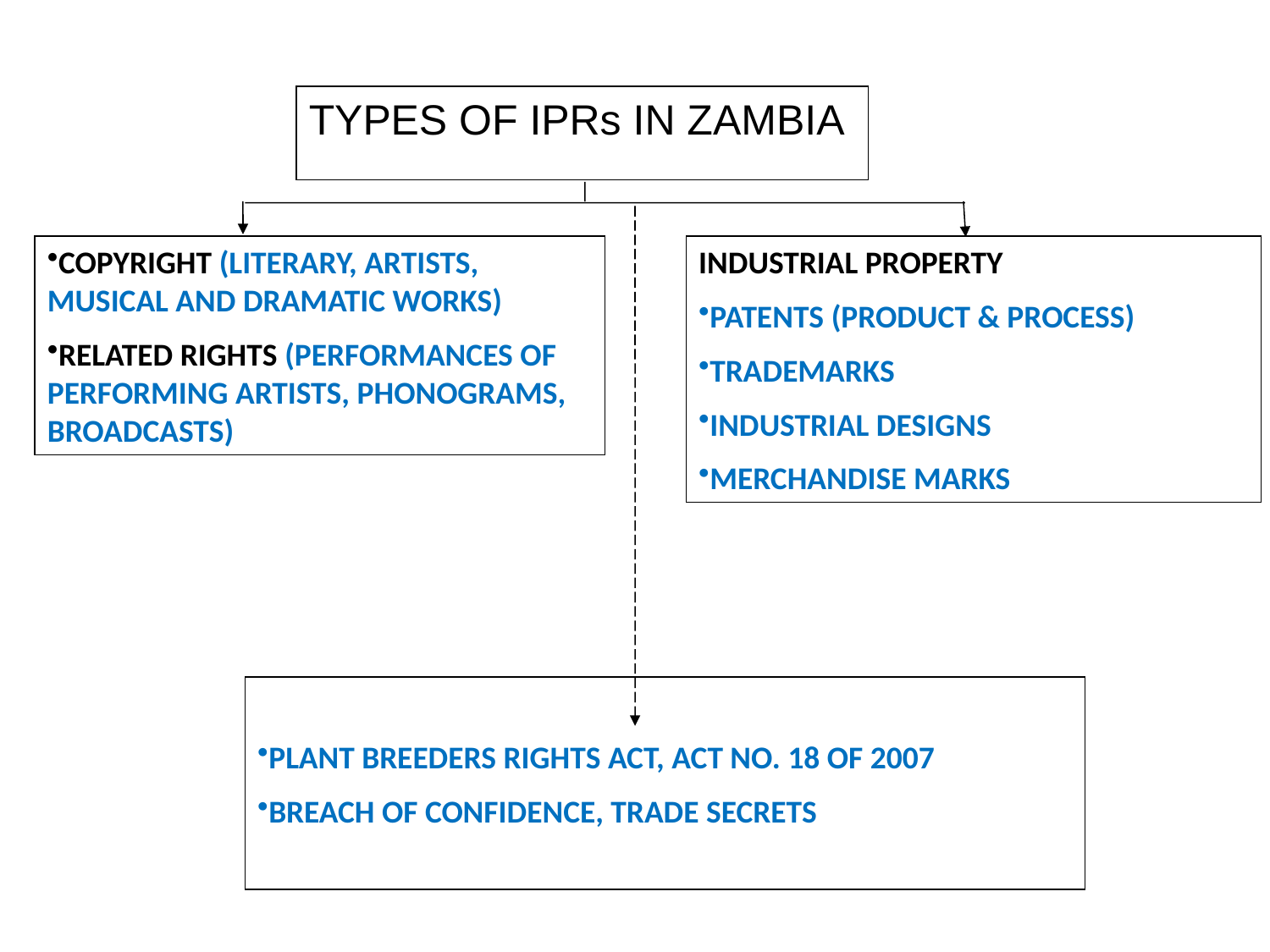

TYPES OF IPRs IN ZAMBIA

COPYRIGHT (LITERARY, ARTISTS, MUSICAL AND DRAMATIC WORKS)
RELATED RIGHTS (PERFORMANCES OF PERFORMING ARTISTS, PHONOGRAMS, BROADCASTS)
INDUSTRIAL PROPERTY
PATENTS (PRODUCT & PROCESS)
TRADEMARKS
INDUSTRIAL DESIGNS
MERCHANDISE MARKS

PLANT BREEDERS RIGHTS ACT, ACT NO. 18 OF 2007
BREACH OF CONFIDENCE, TRADE SECRETS